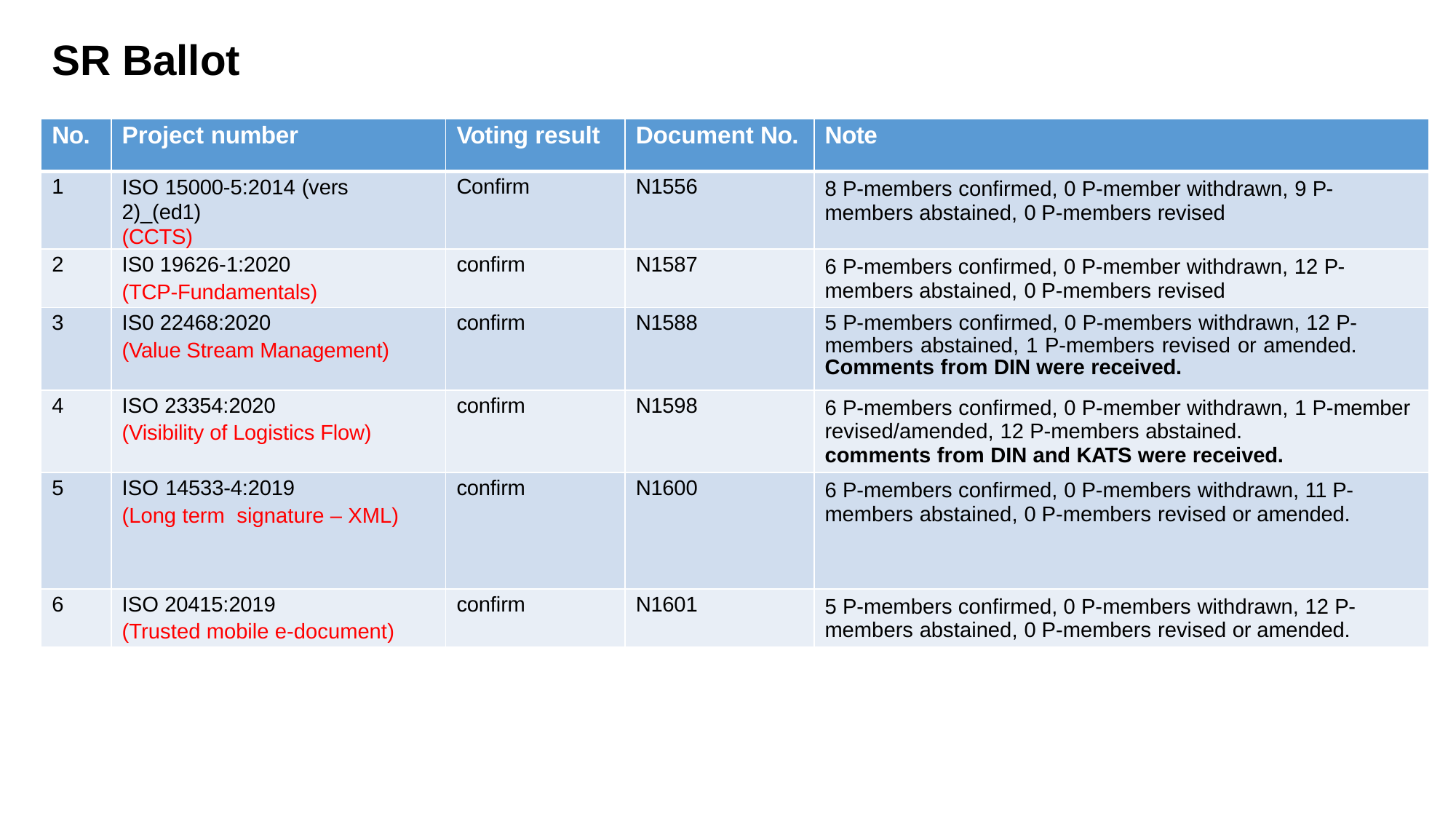

SR Ballot
| No. | Project number | Voting result | Document No. | Note |
| --- | --- | --- | --- | --- |
| 1 | ISO 15000-5:2014 (vers 2)\_(ed1) (CCTS) | Confirm | N1556 | 8 P-members confirmed, 0 P-member withdrawn, 9 P- members abstained, 0 P-members revised |
| 2 | IS0 19626-1:2020 (TCP-Fundamentals) | confirm | N1587 | 6 P-members confirmed, 0 P-member withdrawn, 12 P- members abstained, 0 P-members revised |
| 3 | IS0 22468:2020 (Value Stream Management) | confirm | N1588 | 5 P-members confirmed, 0 P-members withdrawn, 12 P- members abstained, 1 P-members revised or amended. Comments from DIN were received. |
| 4 | ISO 23354:2020 (Visibility of Logistics Flow) | confirm | N1598 | 6 P-members confirmed, 0 P-member withdrawn, 1 P-member revised/amended, 12 P-members abstained. comments from DIN and KATS were received. |
| 5 | ISO 14533-4:2019 (Long term signature – XML) | confirm | N1600 | 6 P-members confirmed, 0 P-members withdrawn, 11 P- members abstained, 0 P-members revised or amended. |
| 6 | ISO 20415:2019 (Trusted mobile e-document) | confirm | N1601 | 5 P-members confirmed, 0 P-members withdrawn, 12 P- members abstained, 0 P-members revised or amended. |